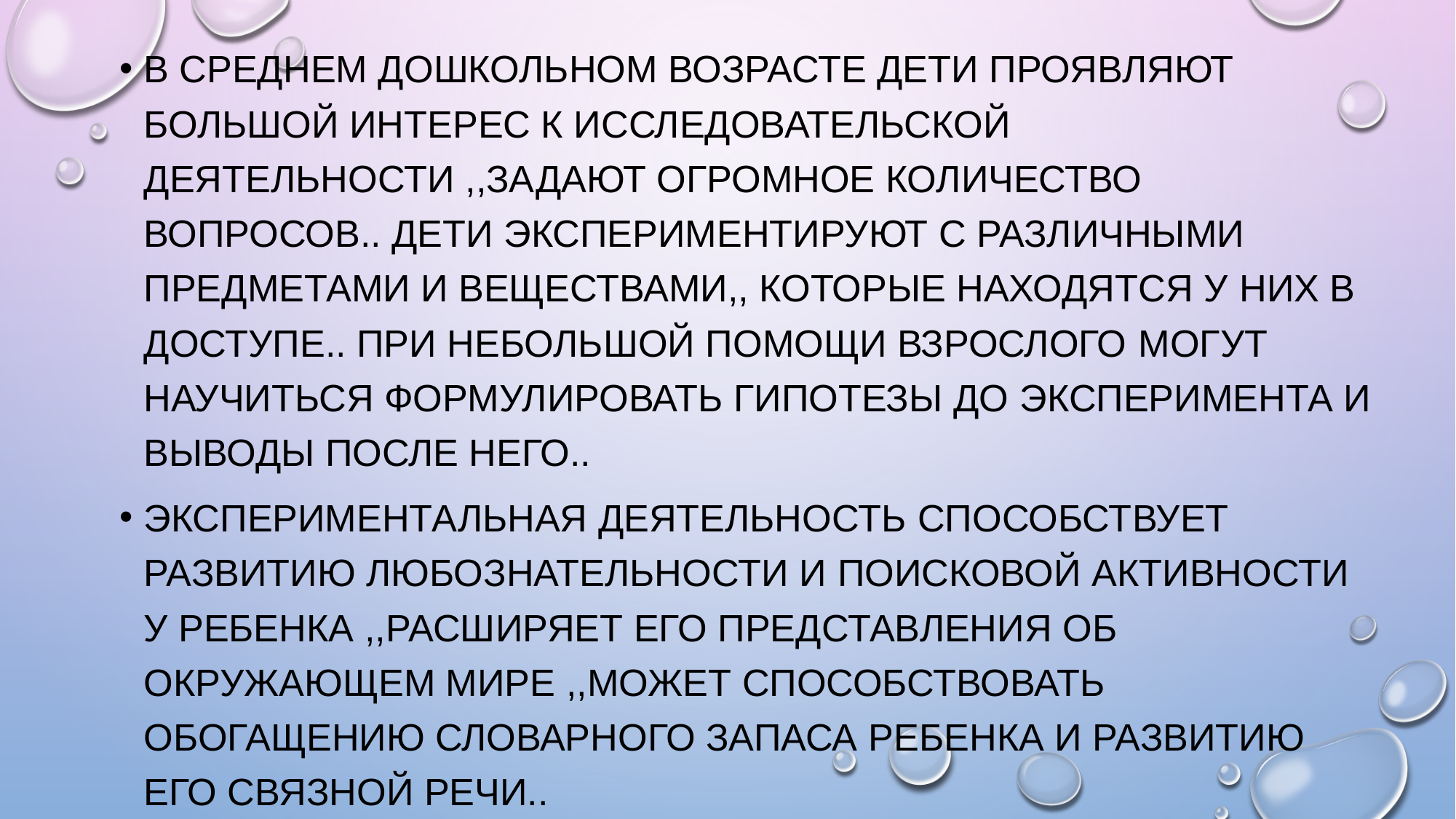

В среднем дошкольном возрасте дети проявляют большой интерес к исследовательской деятельности ,,задают огромное количество вопросов.. Дети экспериментируют с различными предметами и веществами,, которые находятся у них в доступе.. При небольшой помощи взрослого могут научиться формулировать гипотезы до эксперимента и выводы после него..
Экспериментальная деятельность способствует развитию любознательности и поисковой активности у ребенка ,,расширяет его представления об окружающем мире ,,может способствовать обогащению словарного запаса ребенка и развитию его связной речи..